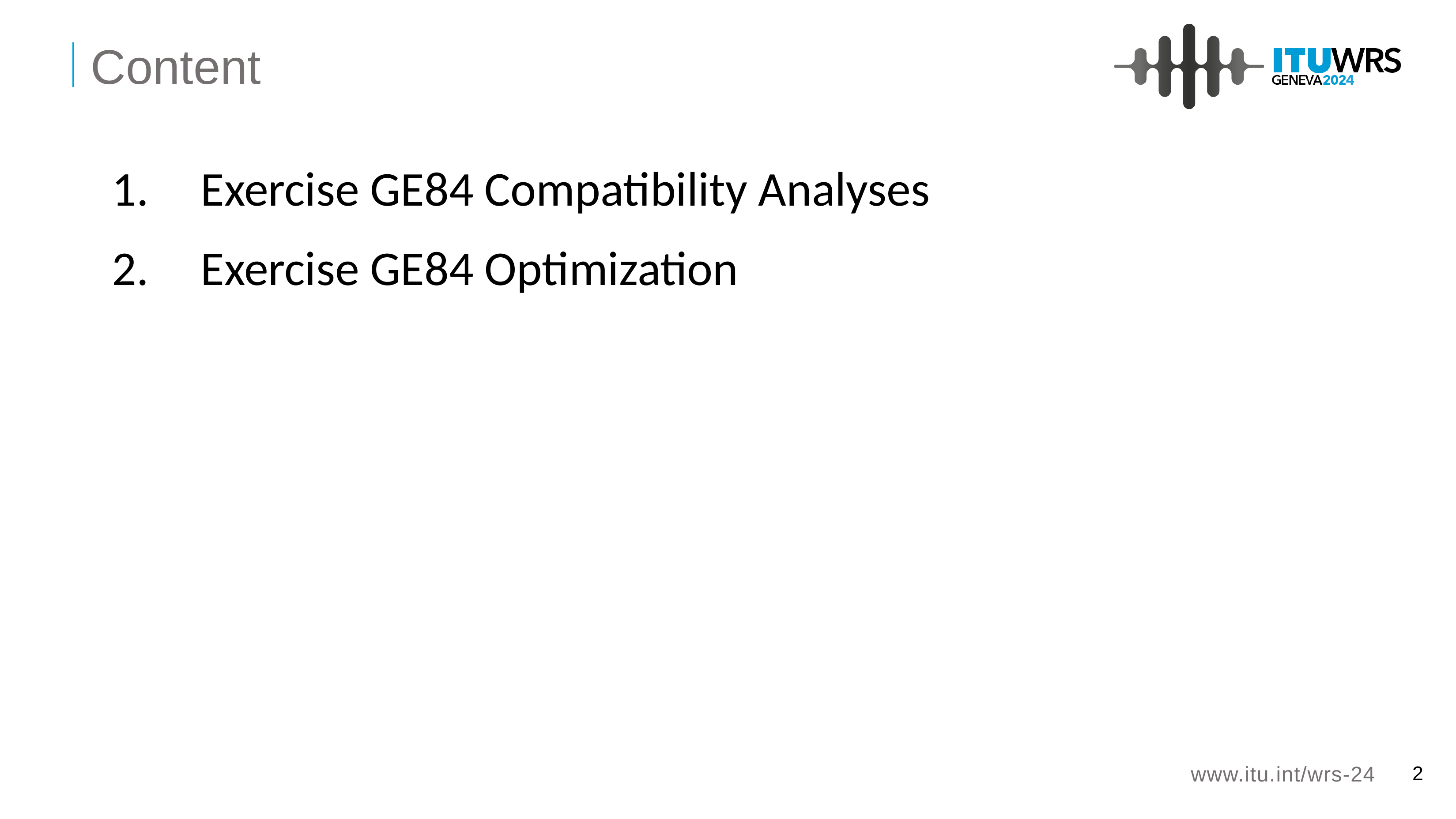

Content
Exercise GE84 Compatibility Analyses
Exercise GE84 Optimization